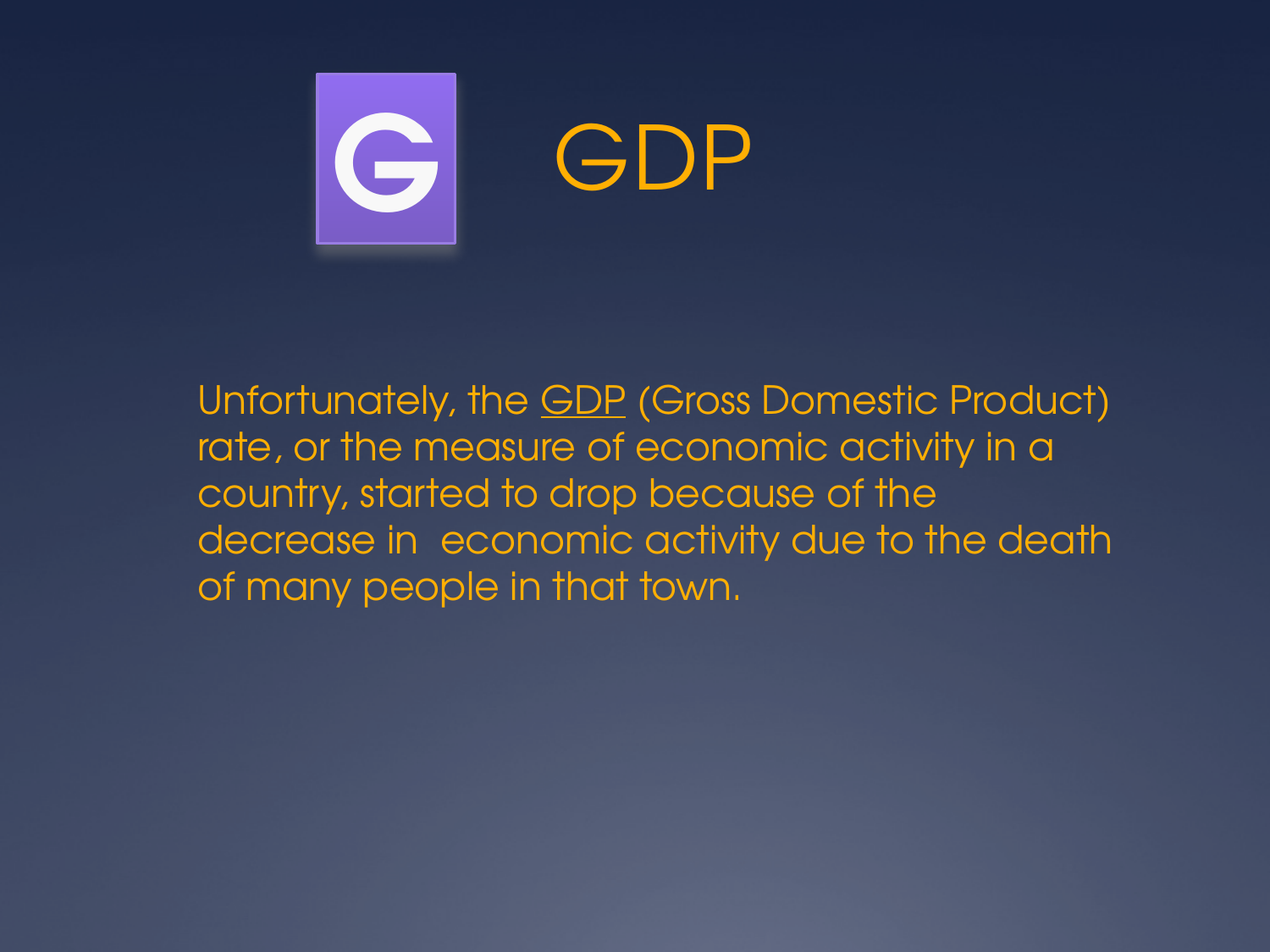

G
# GDP

	Unfortunately, the GDP (Gross Domestic Product) rate, or the measure of economic activity in a country, started to drop because of the decrease in  economic activity due to the death of many people in that town.